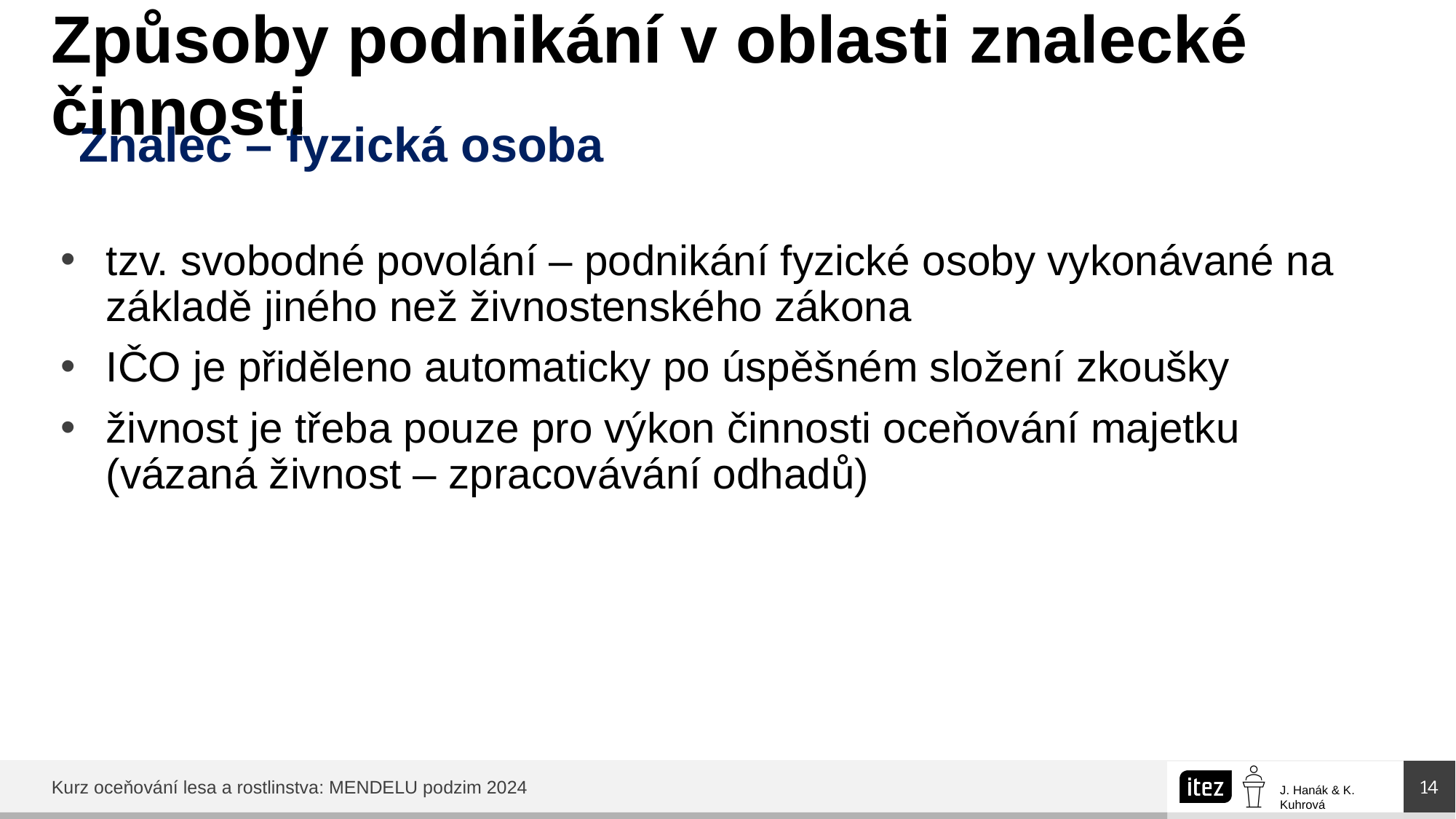

# Způsoby podnikání v oblasti znalecké činnosti
Znalec – fyzická osoba
tzv. svobodné povolání – podnikání fyzické osoby vykonávané na základě jiného než živnostenského zákona
IČO je přiděleno automaticky po úspěšném složení zkoušky
živnost je třeba pouze pro výkon činnosti oceňování majetku (vázaná živnost – zpracovávání odhadů)

14
Kurz oceňování lesa a rostlinstva: MENDELU podzim 2024